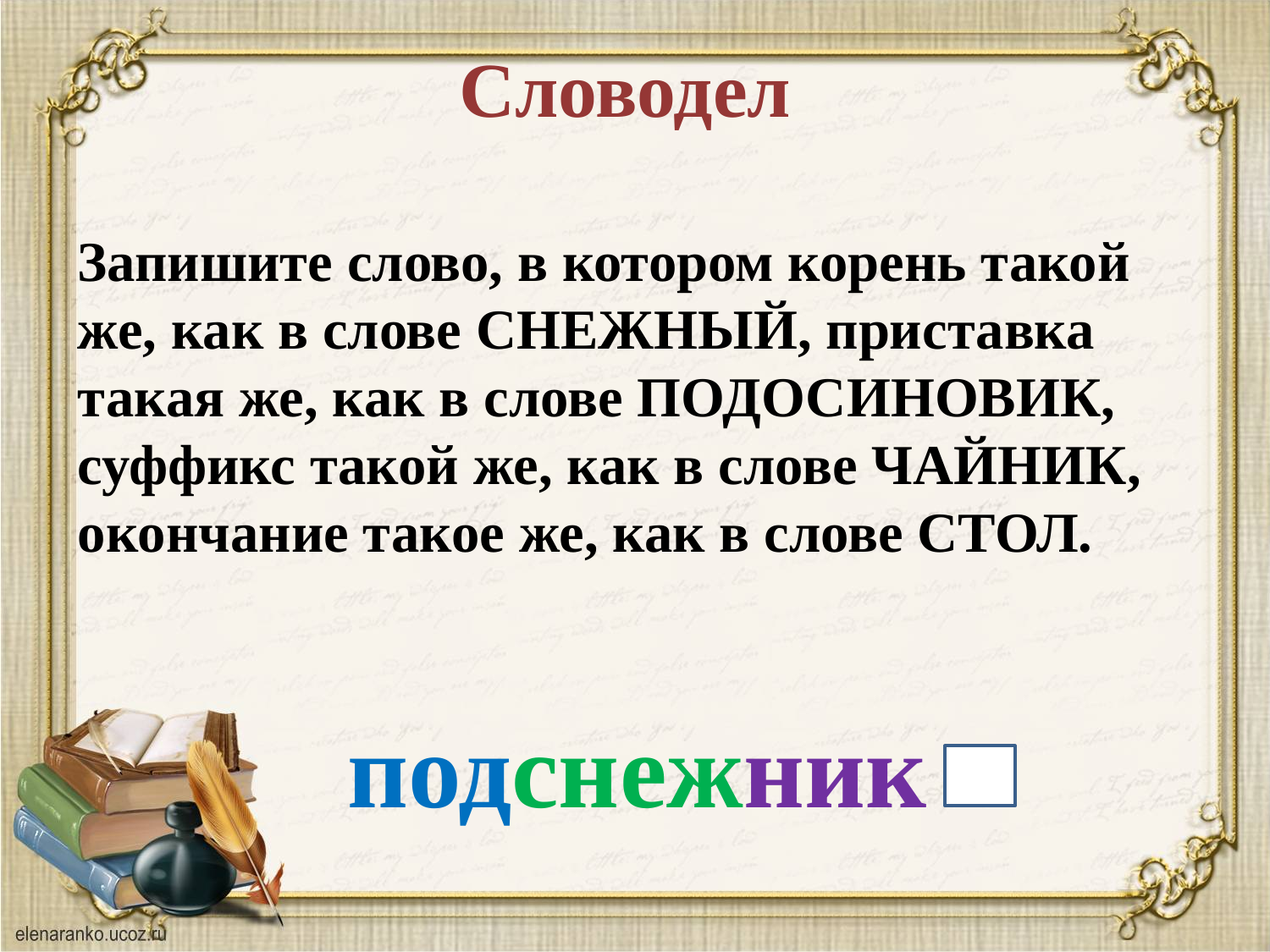

# Словодел
Запишите слово, в котором корень такой же, как в слове СНЕЖНЫЙ, приставка такая же, как в слове ПОДОСИНОВИК,   суффикс такой же, как в слове ЧАЙНИК, окончание такое же, как в слове СТОЛ.

подснежник